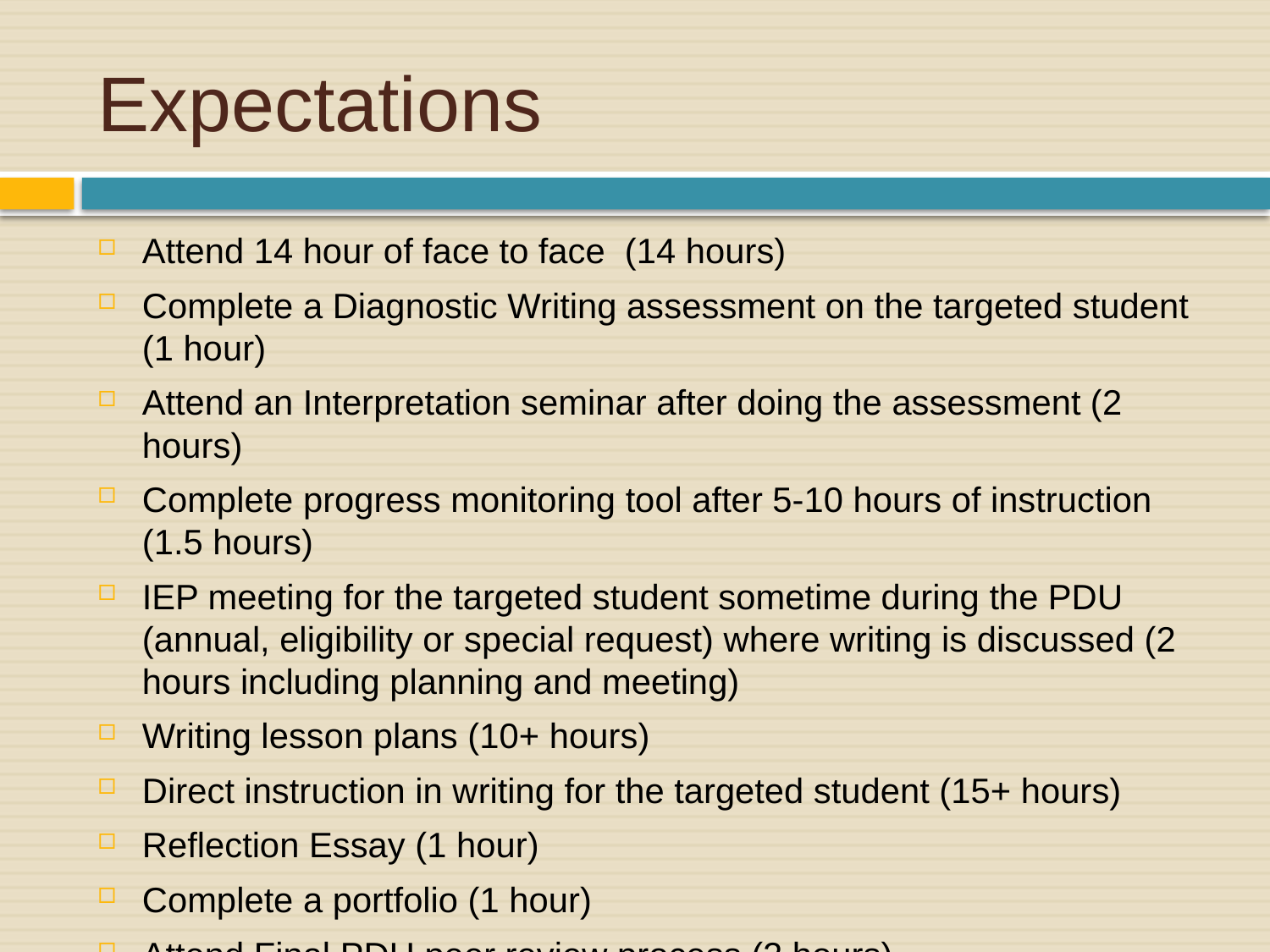

# Expectations
Attend 14 hour of face to face  (14 hours)
Complete a Diagnostic Writing assessment on the targeted student (1 hour)
Attend an Interpretation seminar after doing the assessment (2 hours)
Complete progress monitoring tool after 5-10 hours of instruction (1.5 hours)
IEP meeting for the targeted student sometime during the PDU (annual, eligibility or special request) where writing is discussed (2 hours including planning and meeting)
Writing lesson plans (10+ hours)
Direct instruction in writing for the targeted student (15+ hours)
Reflection Essay (1 hour)
Complete a portfolio (1 hour)
Attend Final PDU peer review process (2 hours)